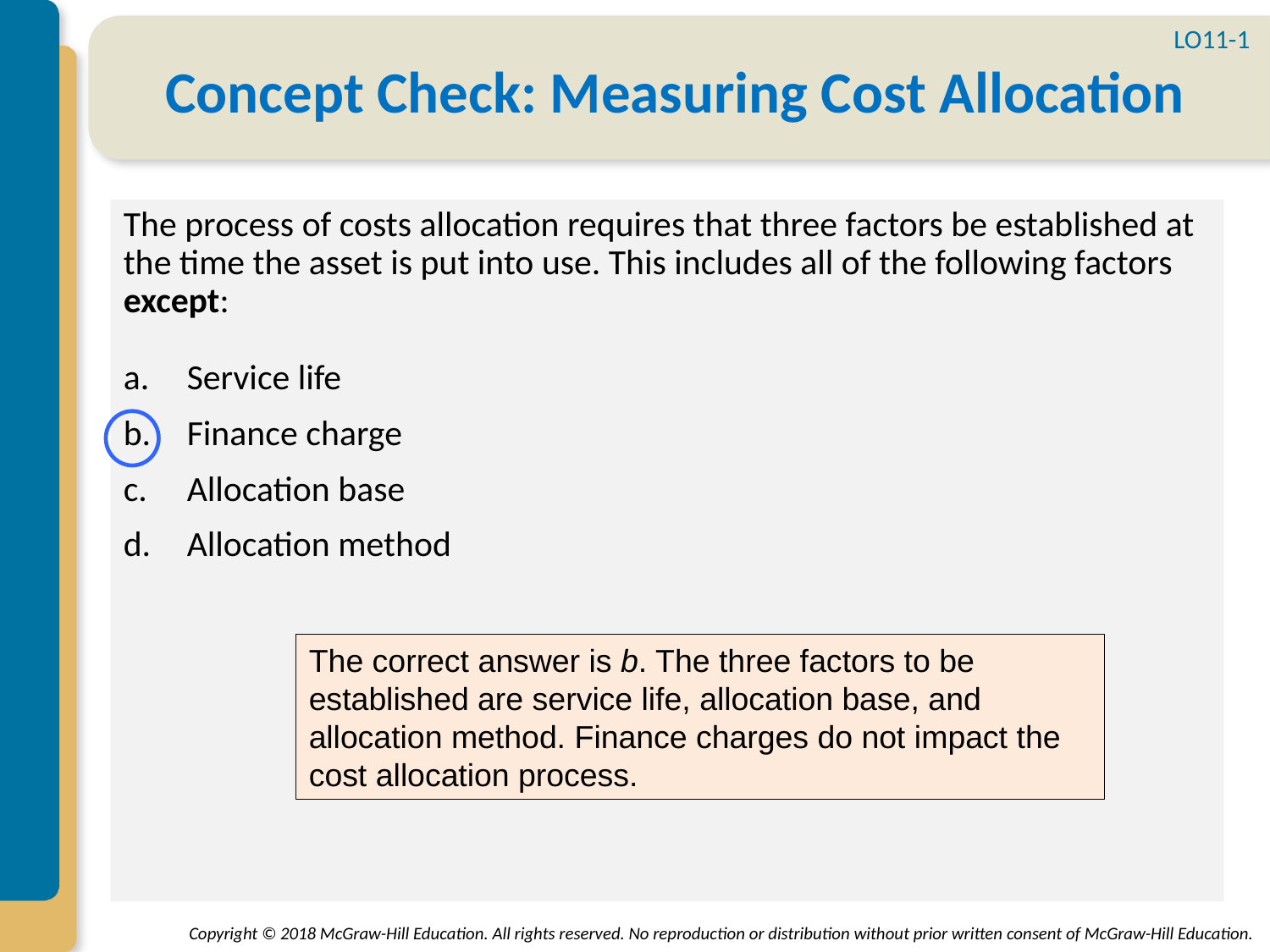

LO11-1
# Concept Check: Measuring Cost Allocation
The process of costs allocation requires that three factors be established at the time the asset is put into use. This includes all of the following factors except:
Service life
Finance charge
Allocation base
Allocation method

The correct answer is b. The three factors to be established are service life, allocation base, and allocation method. Finance charges do not impact the cost allocation process.